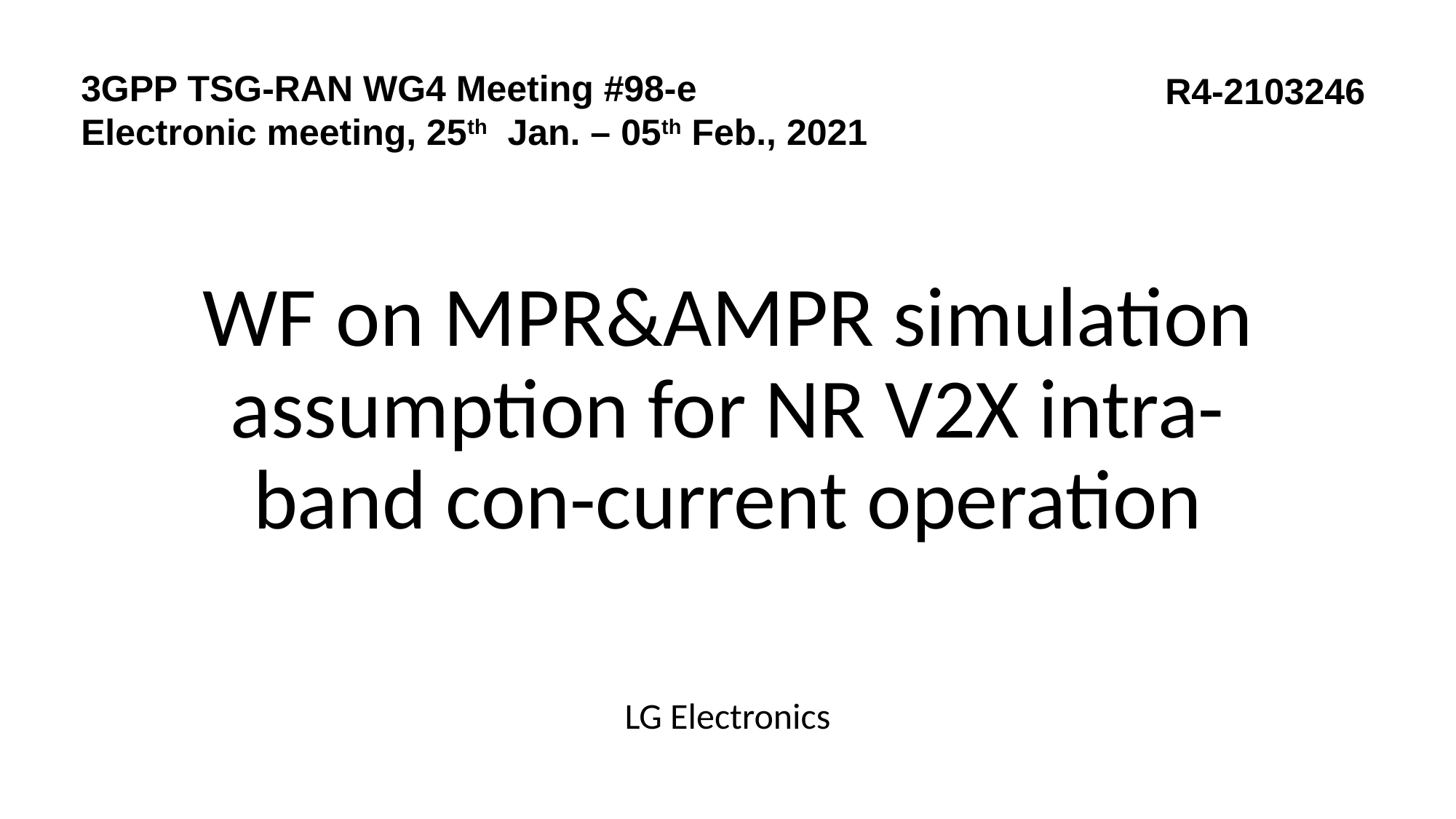

3GPP TSG-RAN WG4 Meeting #98-e
Electronic meeting, 25th  Jan. – 05th Feb., 2021
R4-2103246
# WF on MPR&AMPR simulation assumption for NR V2X intra-band con-current operation
LG Electronics